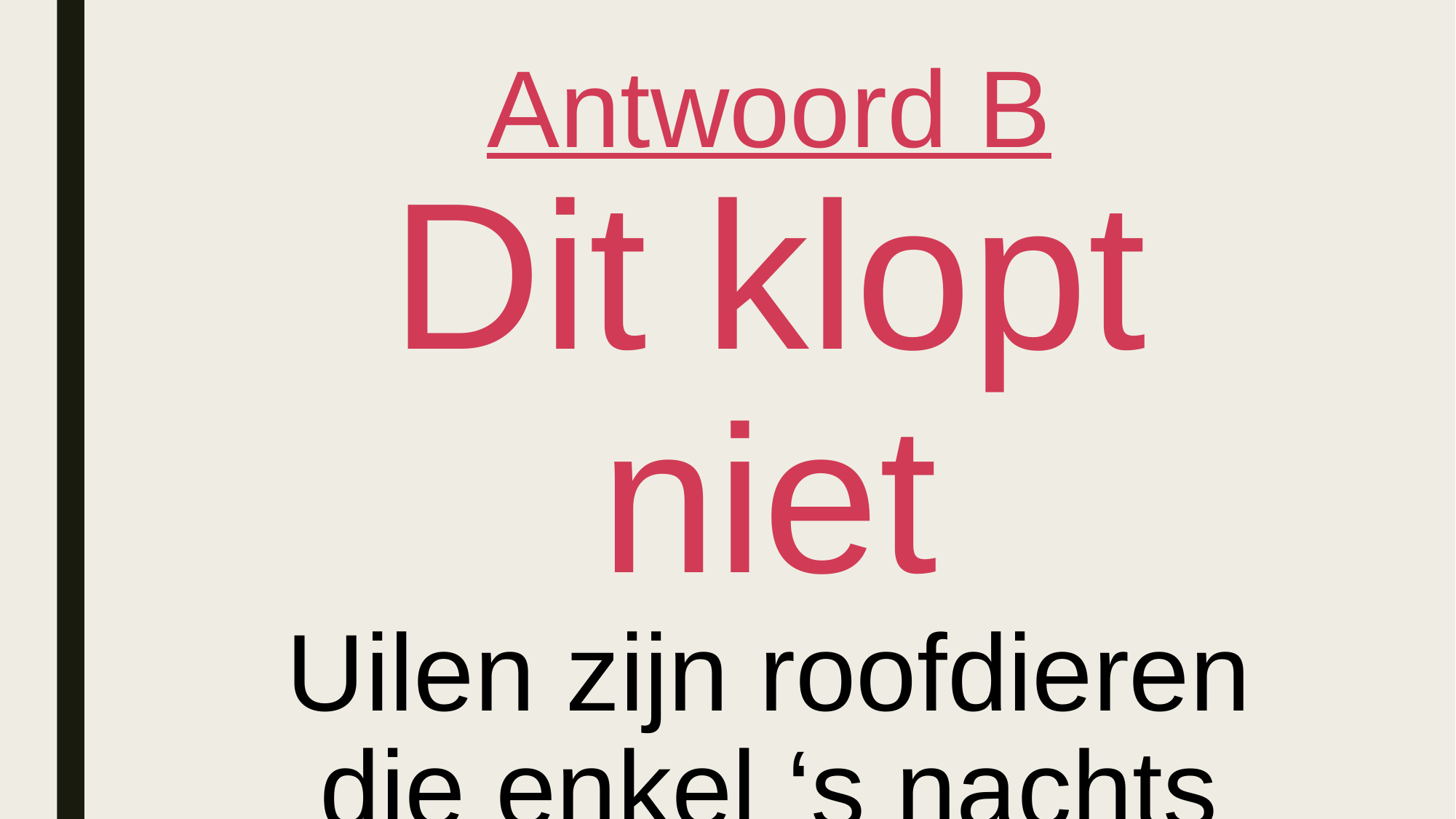

# Antwoord B Dit klopt niet Uilen zijn roofdieren die enkel ‘s nachts jagen.